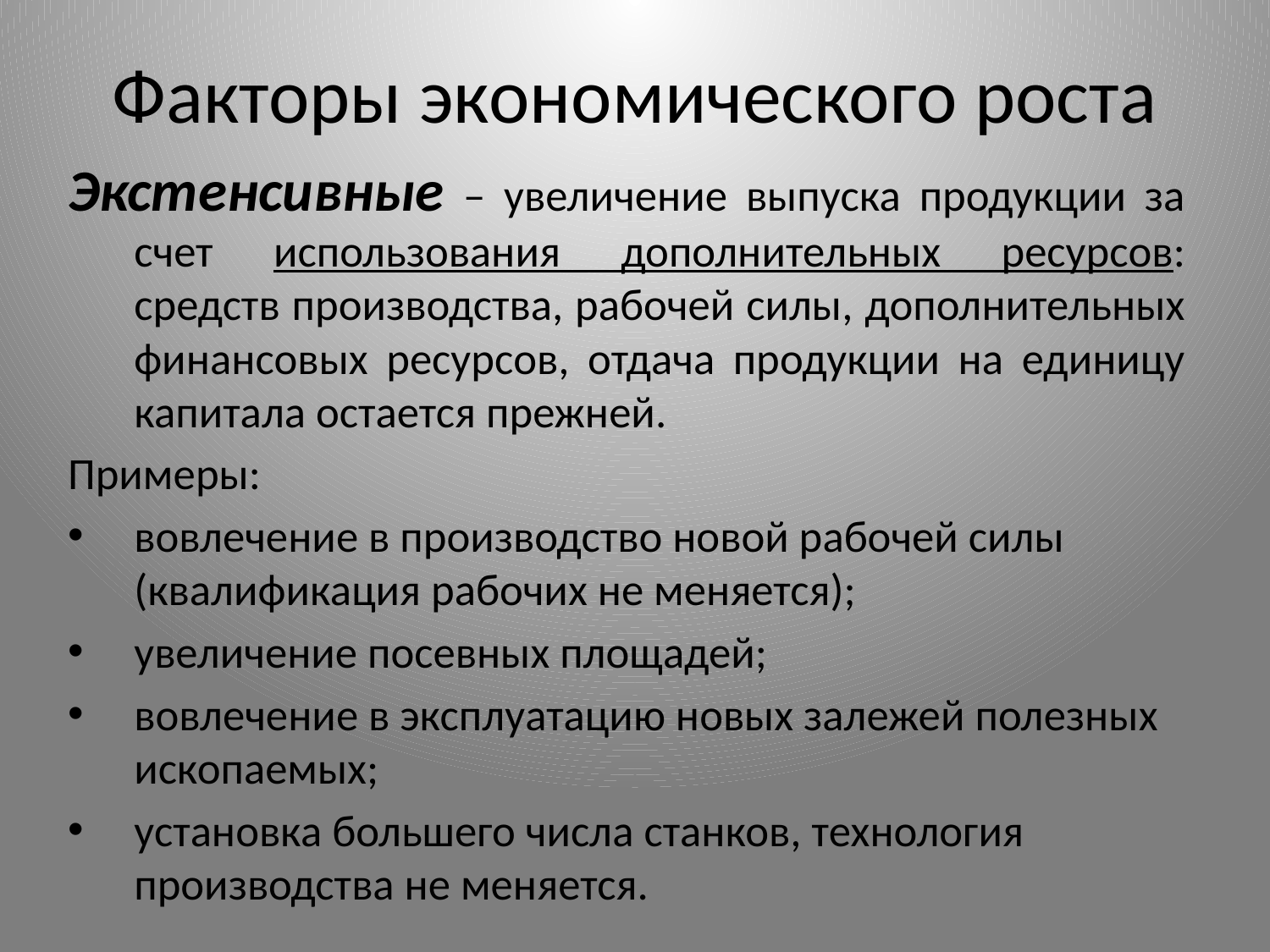

# Факторы экономического роста
Экстенсивные – увеличение выпуска продукции за счет использования дополнительных ресурсов: средств производства, рабочей силы, дополнительных финансовых ресурсов, отдача продукции на единицу капитала остается прежней.
Примеры:
вовлечение в производство новой рабочей силы (квалификация рабочих не меняется);
увеличение посевных площадей;
вовлечение в эксплуатацию новых залежей полезных ископаемых;
установка большего числа станков, технология производства не меняется.